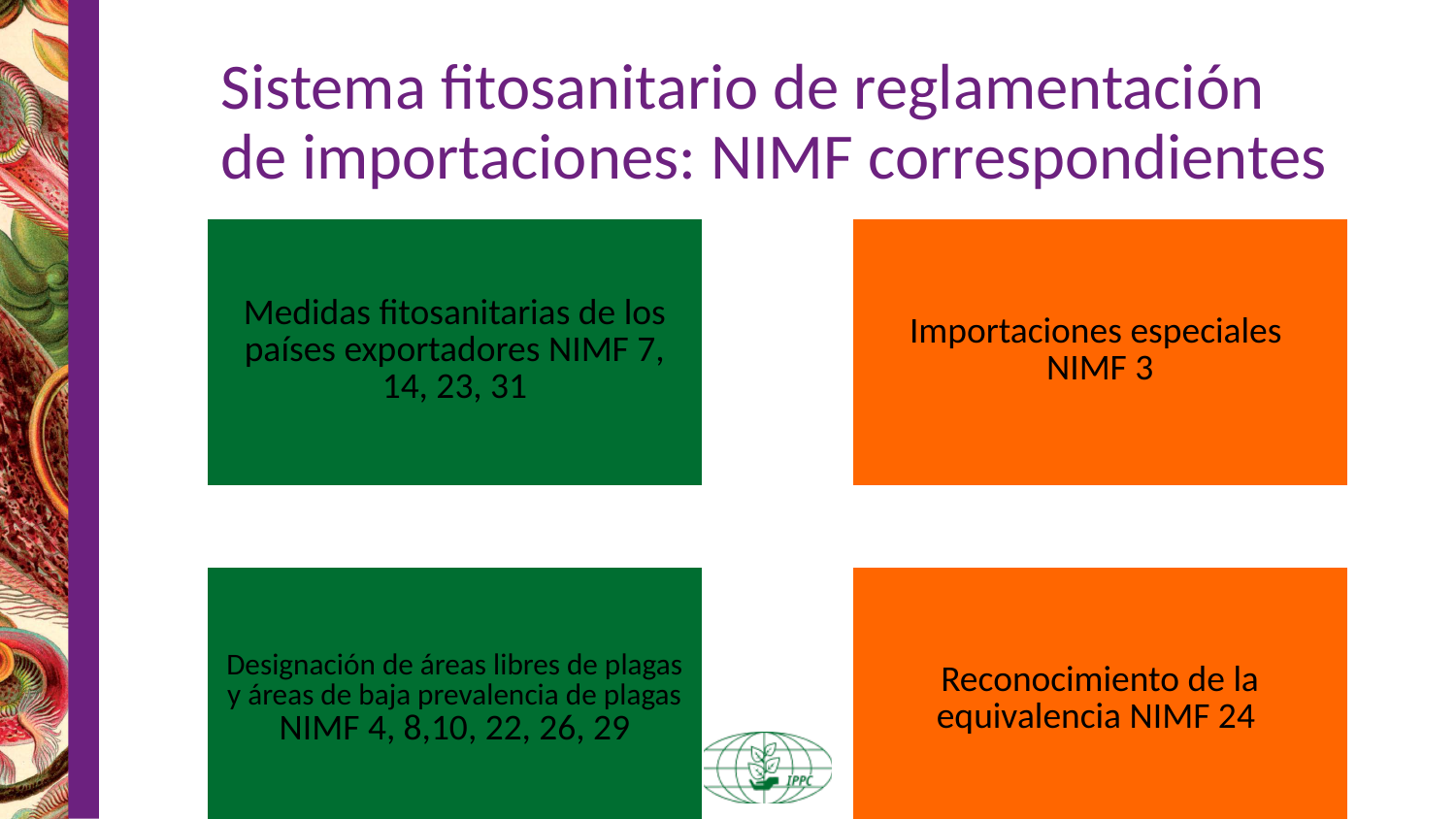

# Sistema fitosanitario de reglamentación de importaciones: NIMF correspondientes
Medidas fitosanitarias de los países exportadores NIMF 7, 14, 23, 31
Importaciones especiales
NIMF 3
Designación de áreas libres de plagas y áreas de baja prevalencia de plagas
NIMF 4, 8,10, 22, 26, 29
Reconocimiento de la equivalencia NIMF 24